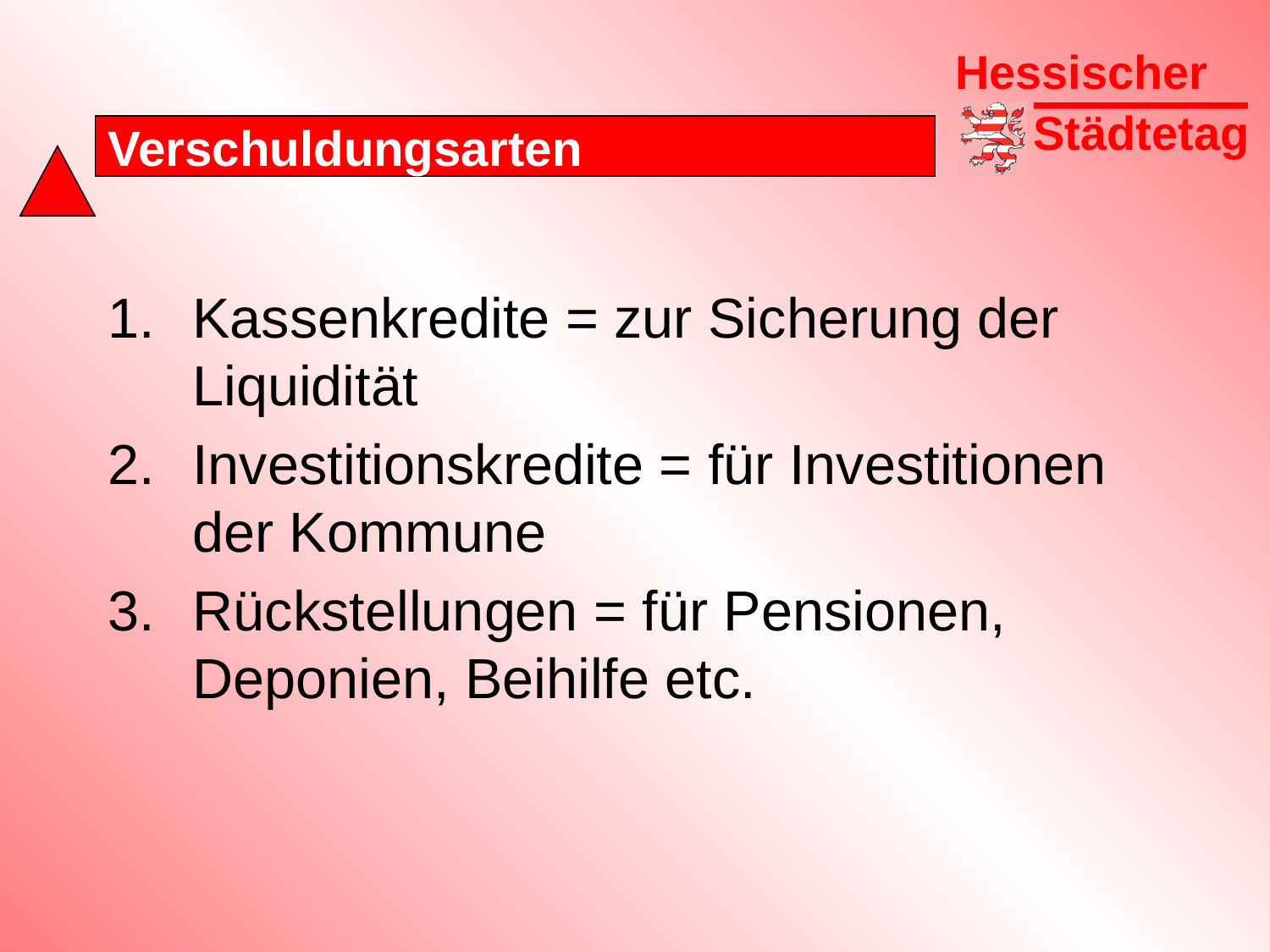

# Verschuldungsarten
Kassenkredite = zur Sicherung der Liquidität
Investitionskredite = für Investitionen der Kommune
Rückstellungen = für Pensionen, Deponien, Beihilfe etc.